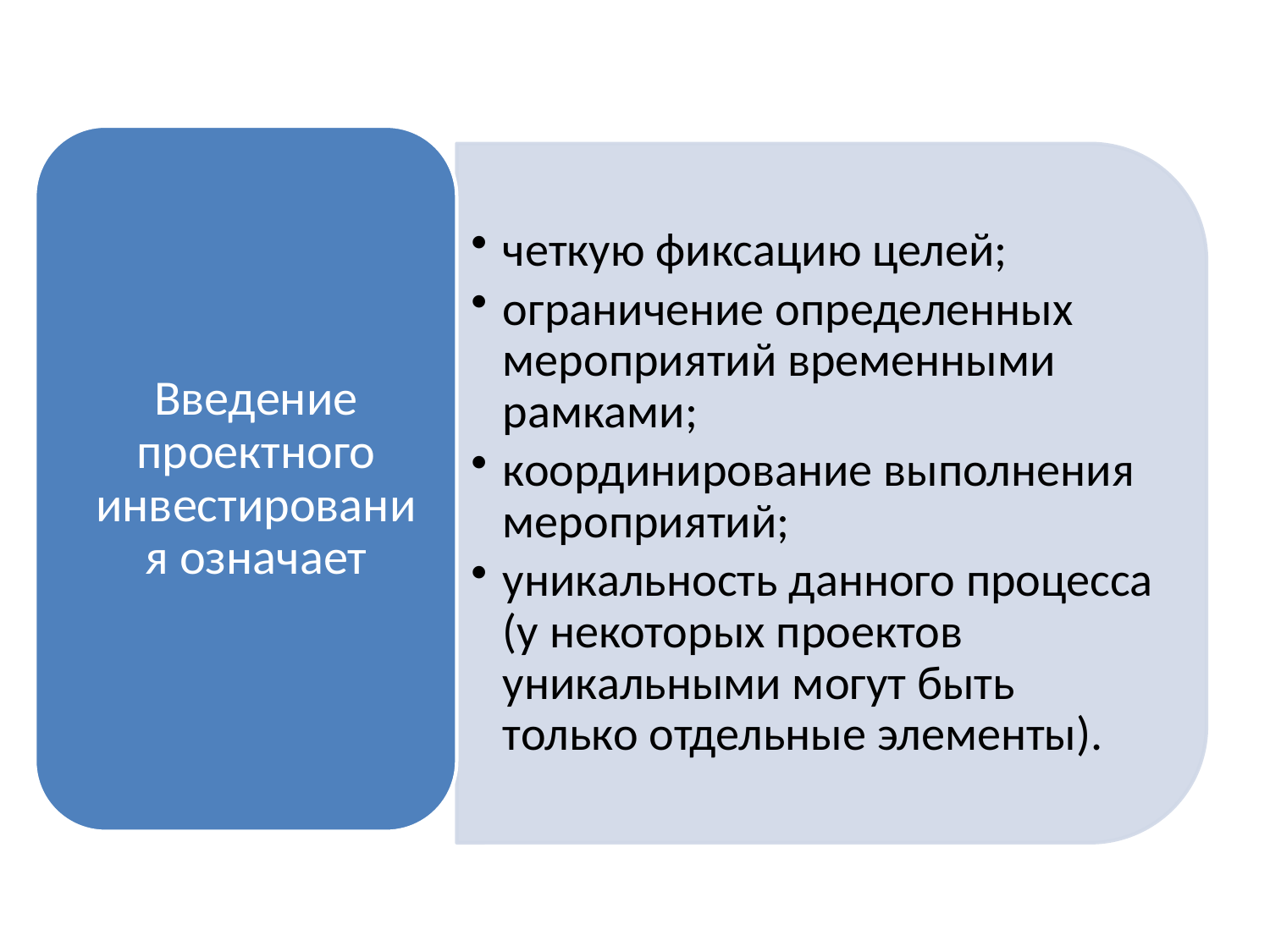

четкую фиксацию целей;
ограничение определенных мероприятий временными рамками;
координирование выполнения мероприятий;
уникальность данного процесса (у некоторых проектов уникальными могут быть только отдельные элементы).
Введение проектного инвестирования означает